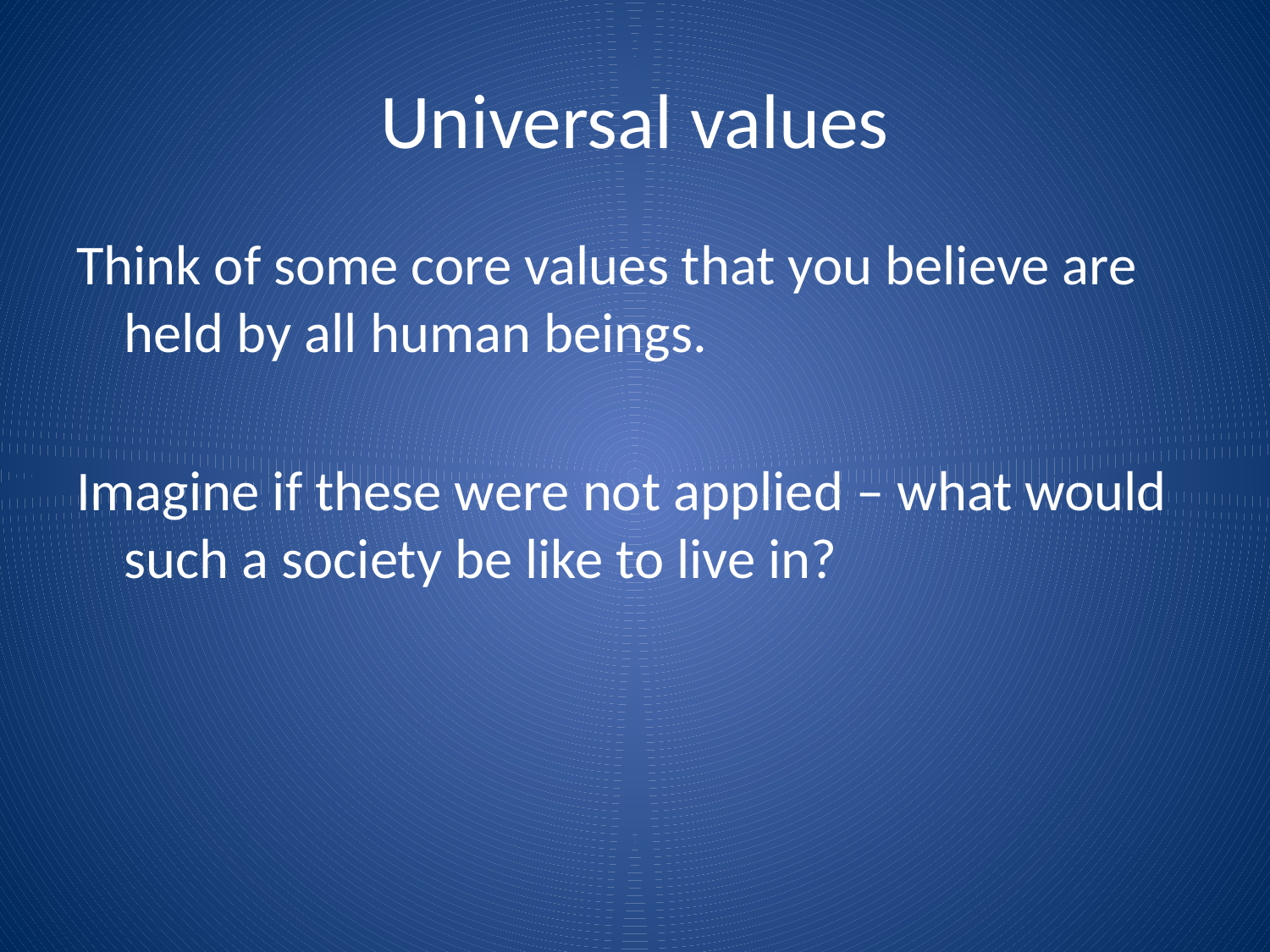

# Universal values
Think of some core values that you believe are held by all human beings.

Imagine if these were not applied – what would such a society be like to live in?